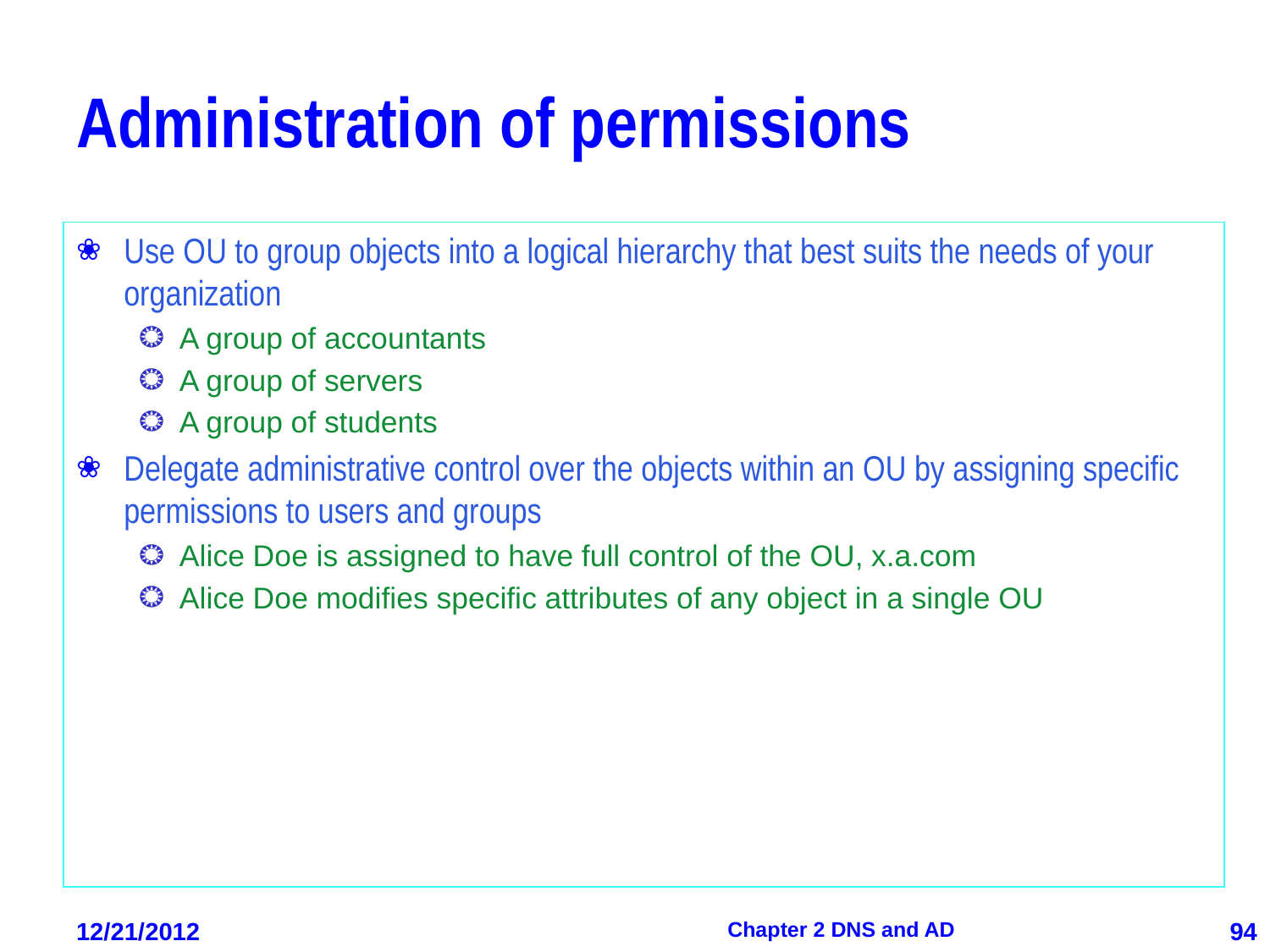

# Administration of permissions
Use OU to group objects into a logical hierarchy that best suits the needs of your organization
A group of accountants
A group of servers
A group of students
Delegate administrative control over the objects within an OU by assigning specific permissions to users and groups
Alice Doe is assigned to have full control of the OU, x.a.com
Alice Doe modifies specific attributes of any object in a single OU

12/21/2012
Chapter 2 DNS and AD
94